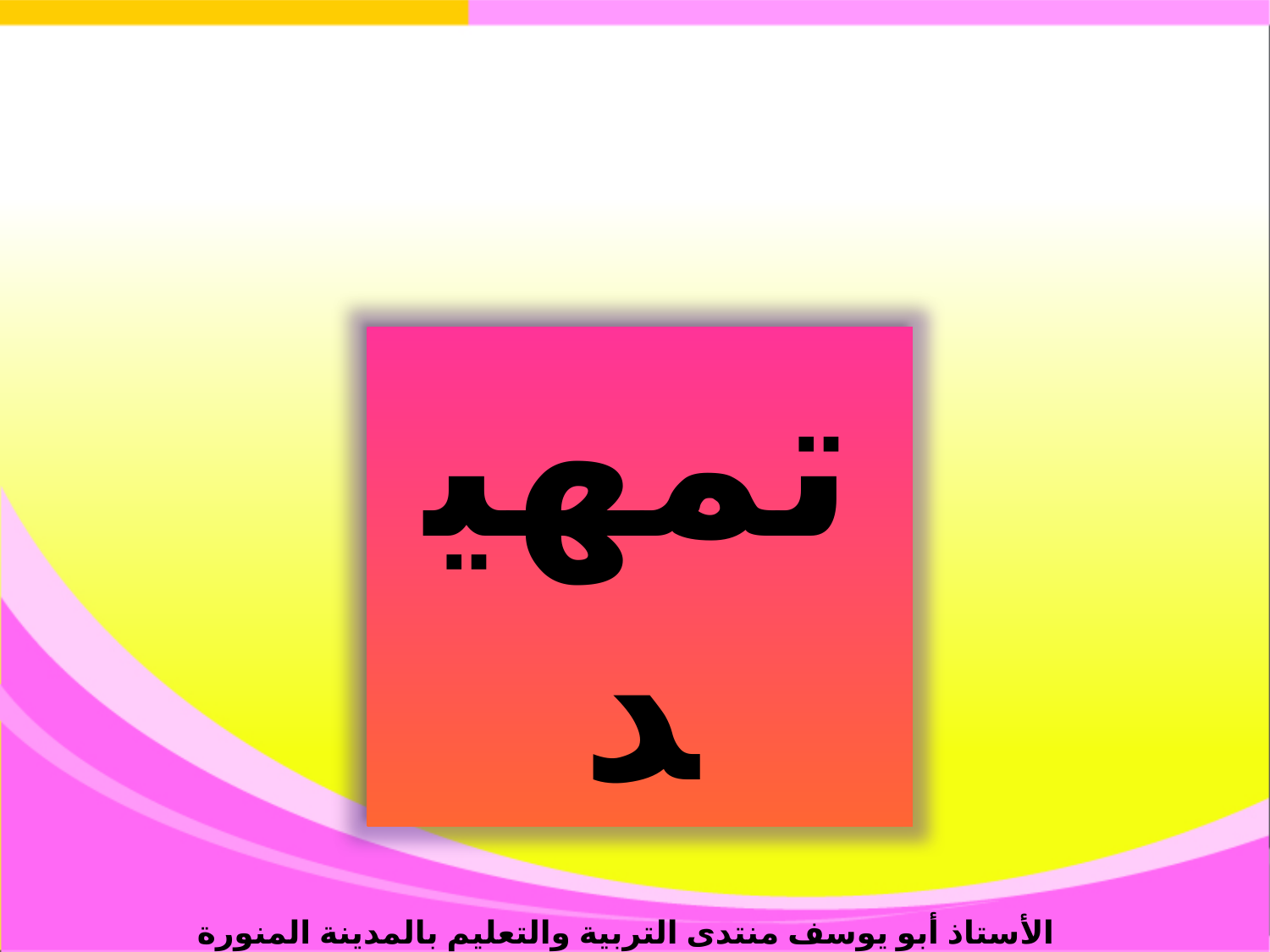

تمهيد
الأستاذ أبو يوسف منتدى التربية والتعليم بالمدينة المنورة